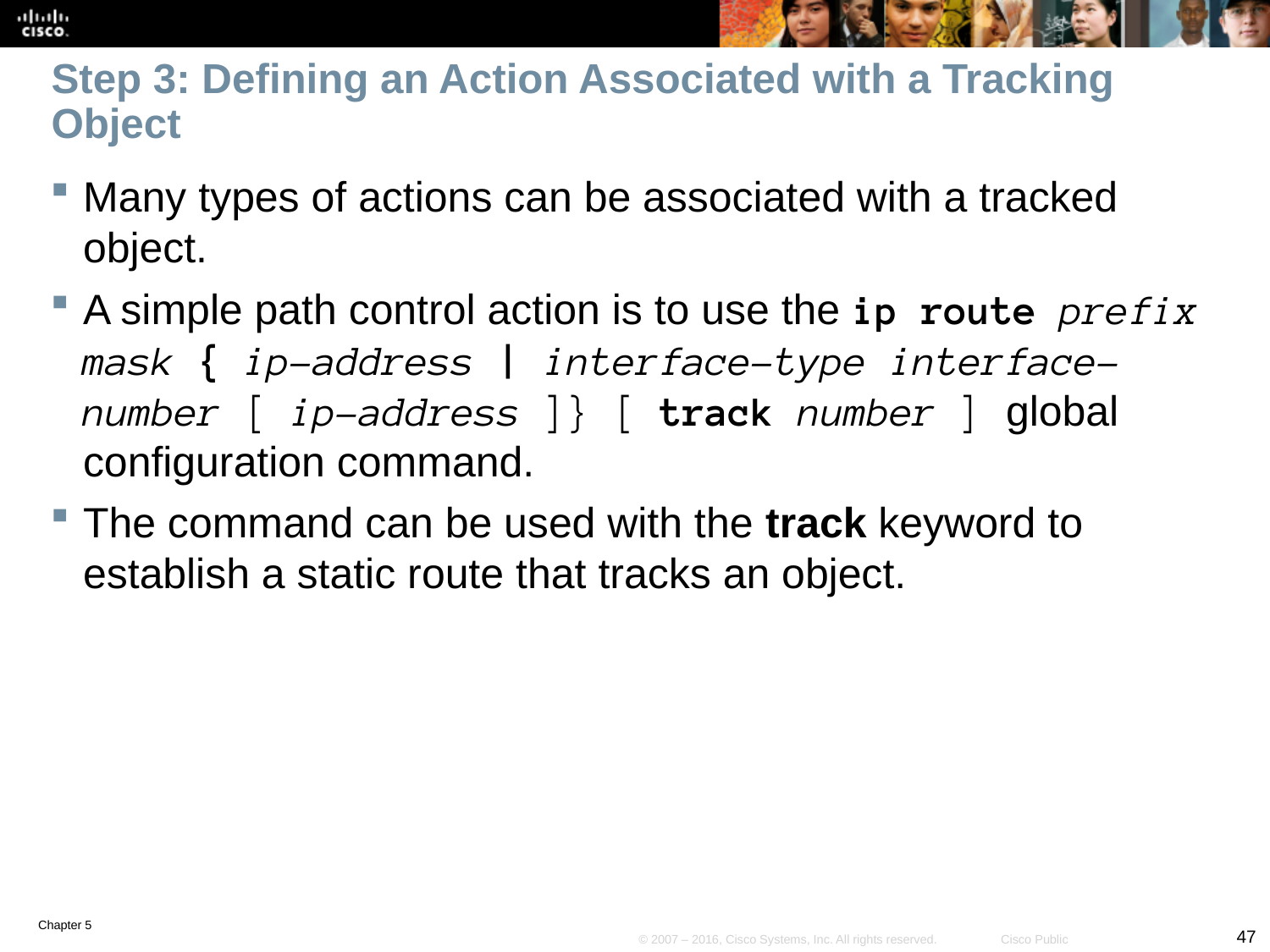

# Step 3: Defining an Action Associated with a Tracking Object
Many types of actions can be associated with a tracked object.
A simple path control action is to use the ip route prefix mask { ip-address | interface-type interface-number [ ip-address ]} [ track number ] global configuration command.
The command can be used with the track keyword to establish a static route that tracks an object.